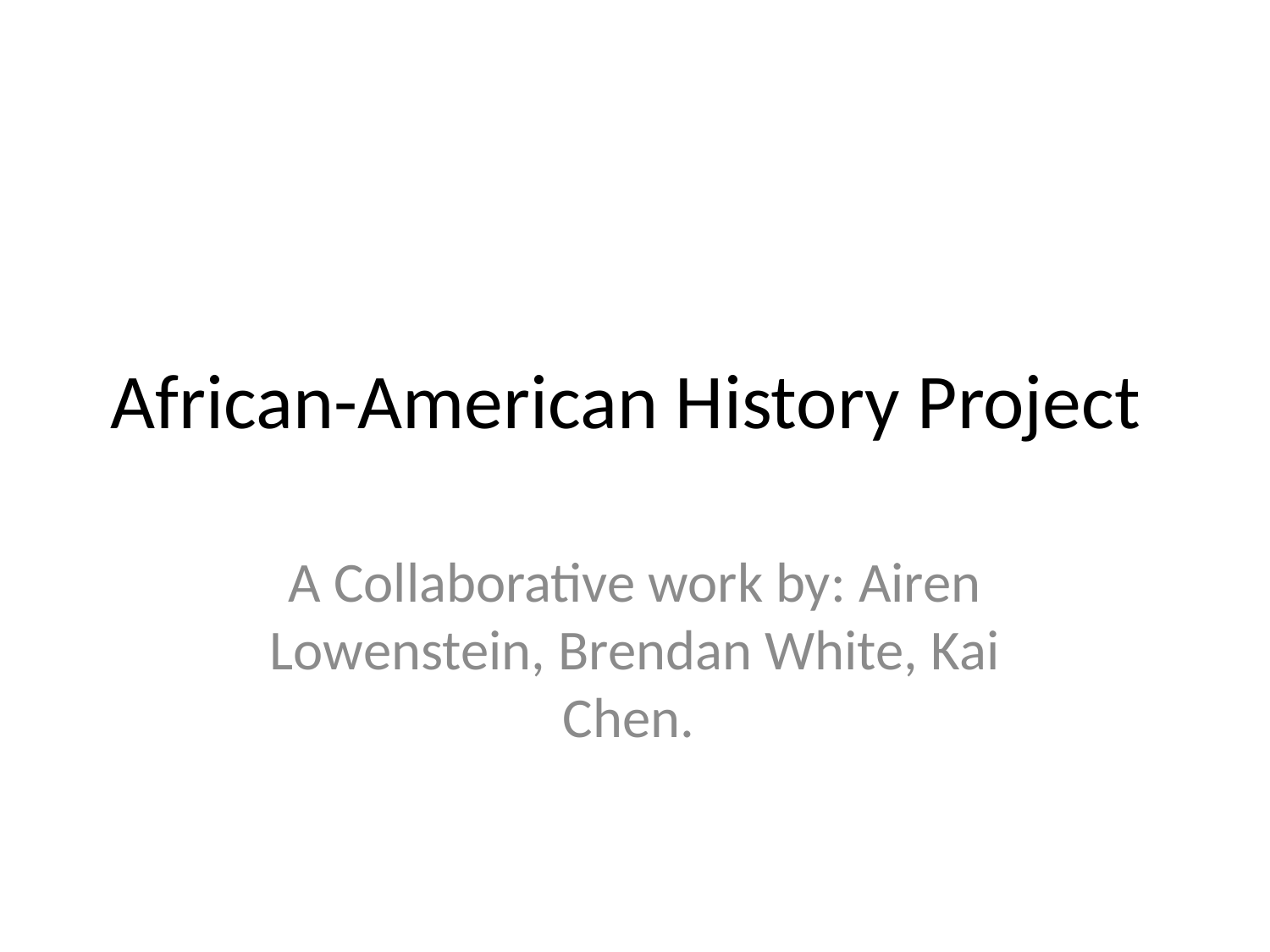

# African-American History Project
A Collaborative work by: Airen Lowenstein, Brendan White, Kai Chen.